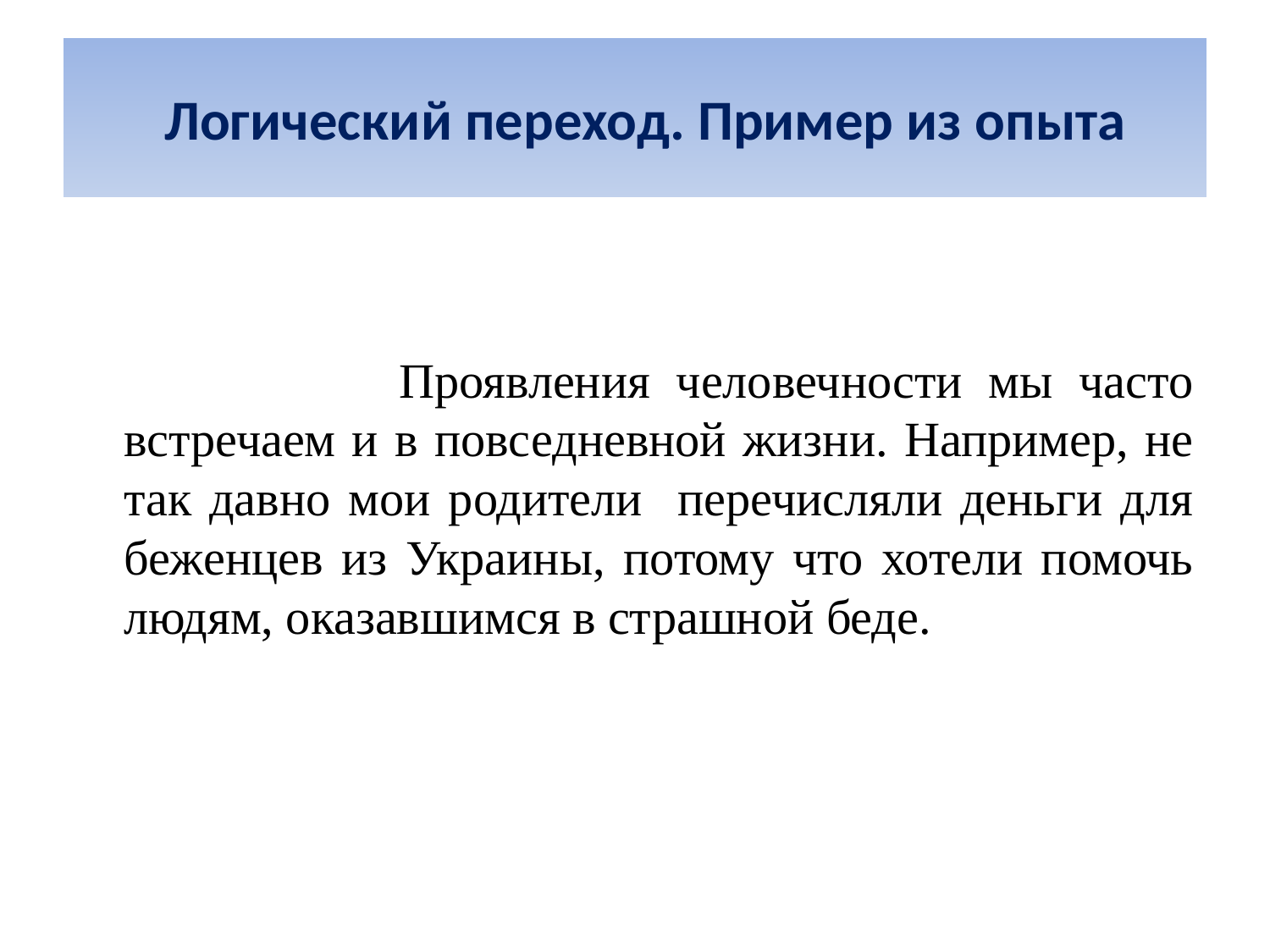

# Логический переход. Пример из опыта

             Проявления человечности мы часто встречаем и в повседневной жизни. Например, не так давно мои родители  перечисляли деньги для беженцев из Украины, потому что хотели помочь людям, оказавшимся в страшной беде.